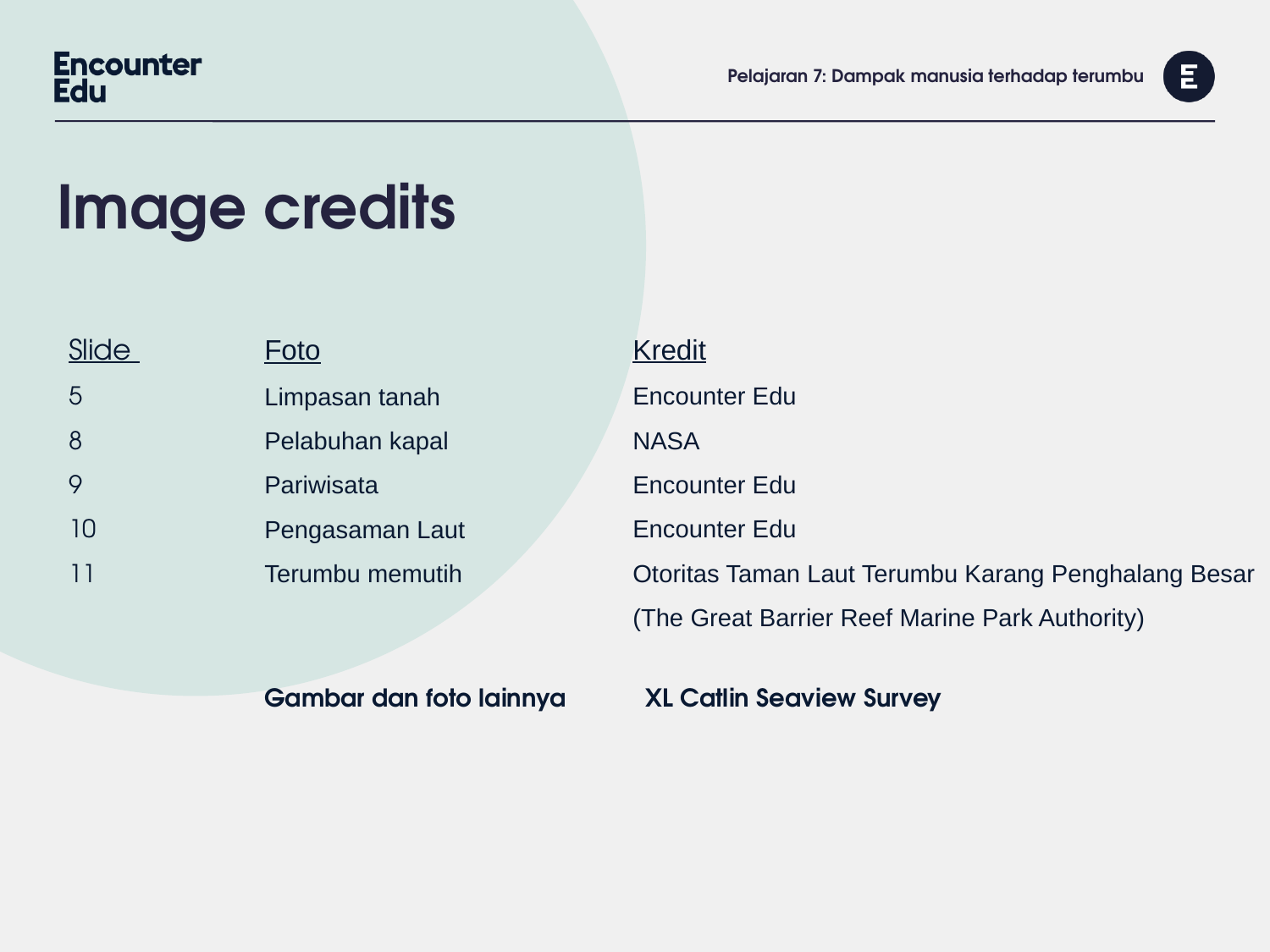

# Pelajaran 7: Dampak manusia terhadap terumbu
Slide
5
8
9
10
11
Kredit
Encounter Edu
NASA
Encounter Edu
Encounter Edu
Otoritas Taman Laut Terumbu Karang Penghalang Besar (The Great Barrier Reef Marine Park Authority)

Foto
Limpasan tanah
Pelabuhan kapal
Pariwisata
Pengasaman Laut
Terumbu memutih
Gambar dan foto lainnya 	XL Catlin Seaview Survey